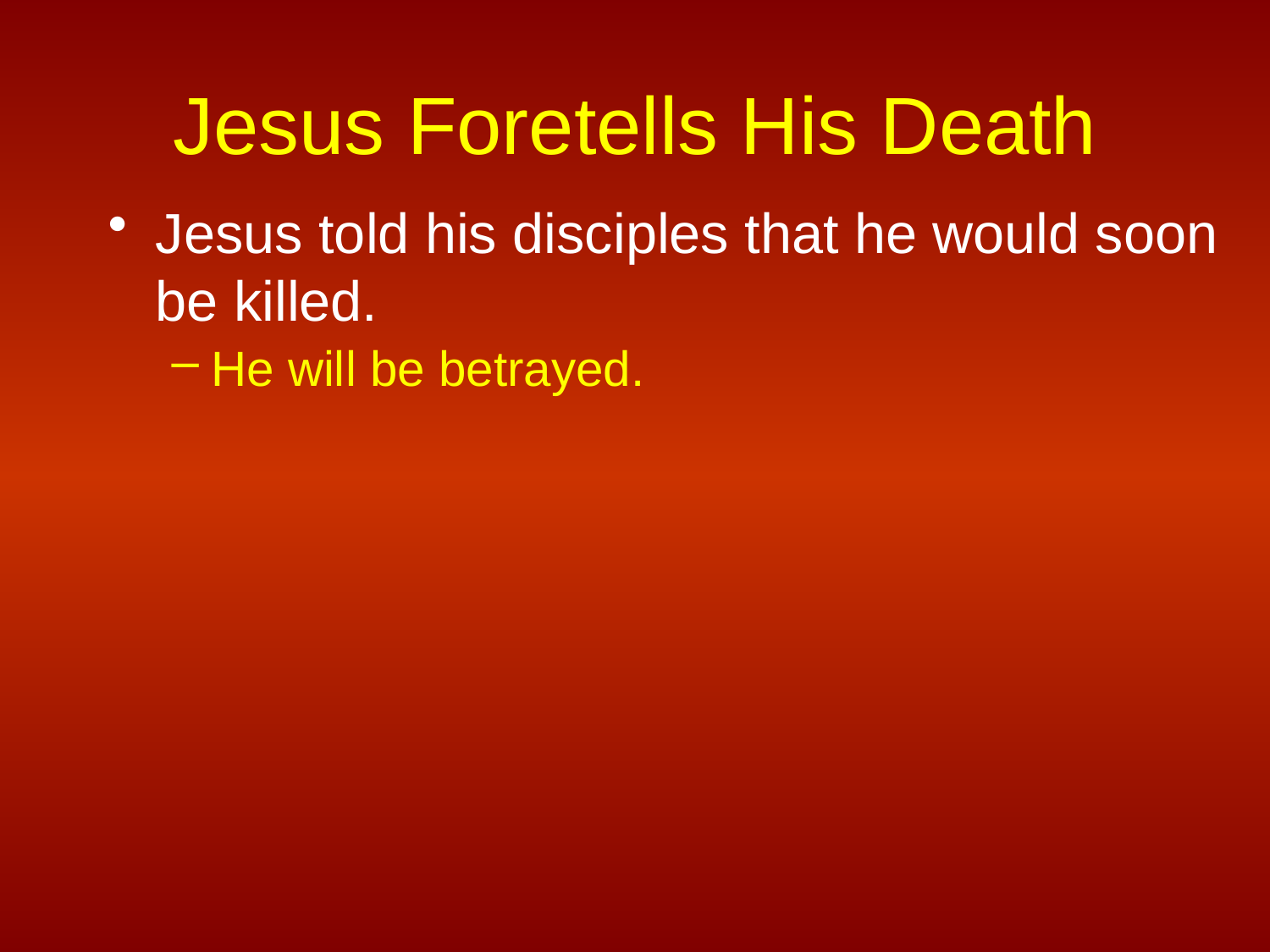

# Jesus Foretells His Death
Jesus told his disciples that he would soon be killed.
He will be betrayed.